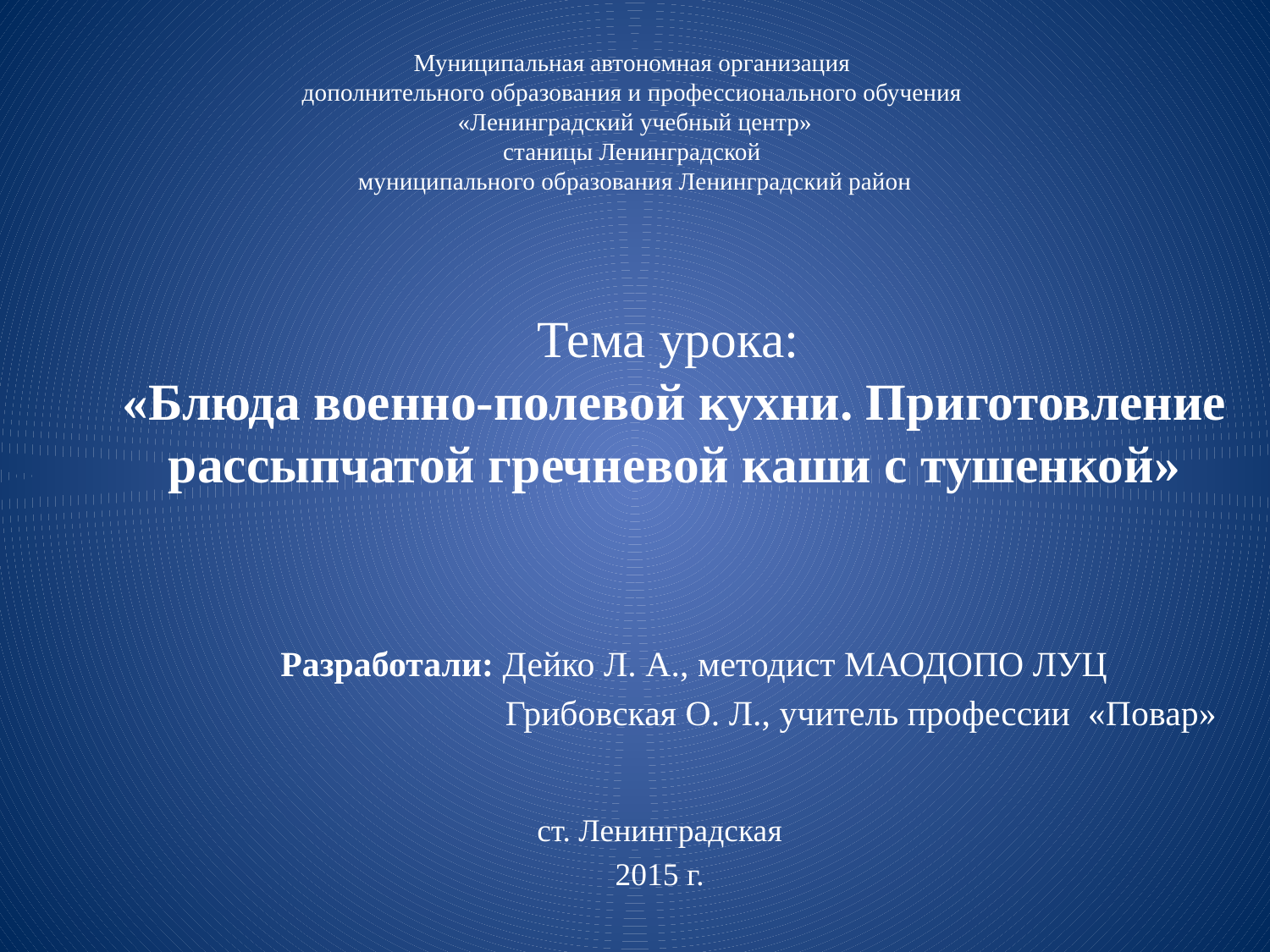

Муниципальная автономная организация
дополнительного образования и профессионального обучения
«Ленинградский учебный центр»
станицы Ленинградской
муниципального образования Ленинградский район
# Тема урока: «Блюда военно-полевой кухни. Приготовление рассыпчатой гречневой каши с тушенкой»
Разработали: Дейко Л. А., методист МАОДОПО ЛУЦ
	           Грибовская О. Л., учитель профессии  «Повар»
ст. Ленинградская
2015 г.